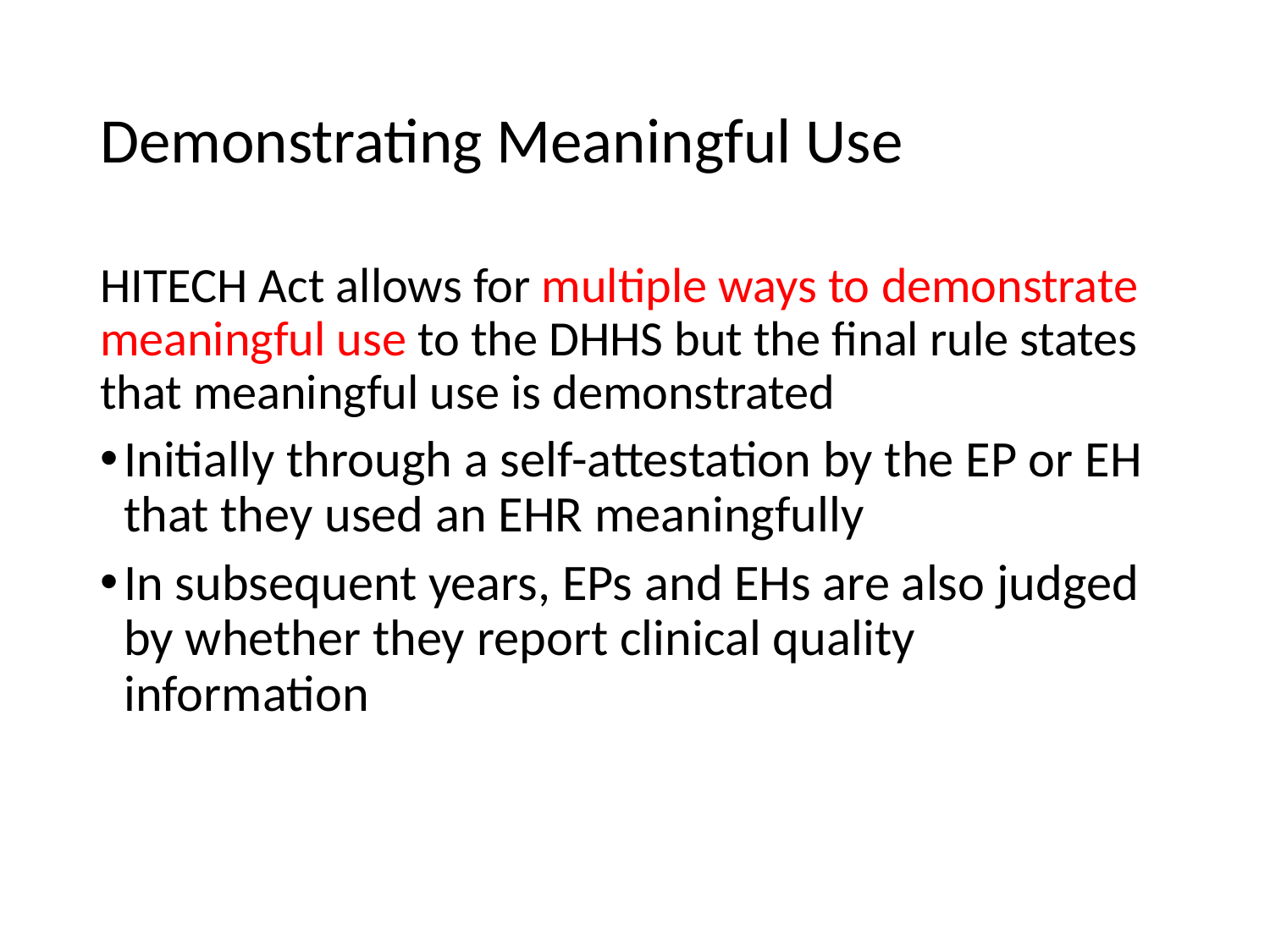

# Demonstrating Meaningful Use
HITECH Act allows for multiple ways to demonstrate meaningful use to the DHHS but the final rule states that meaningful use is demonstrated
Initially through a self-attestation by the EP or EH that they used an EHR meaningfully
In subsequent years, EPs and EHs are also judged by whether they report clinical quality information